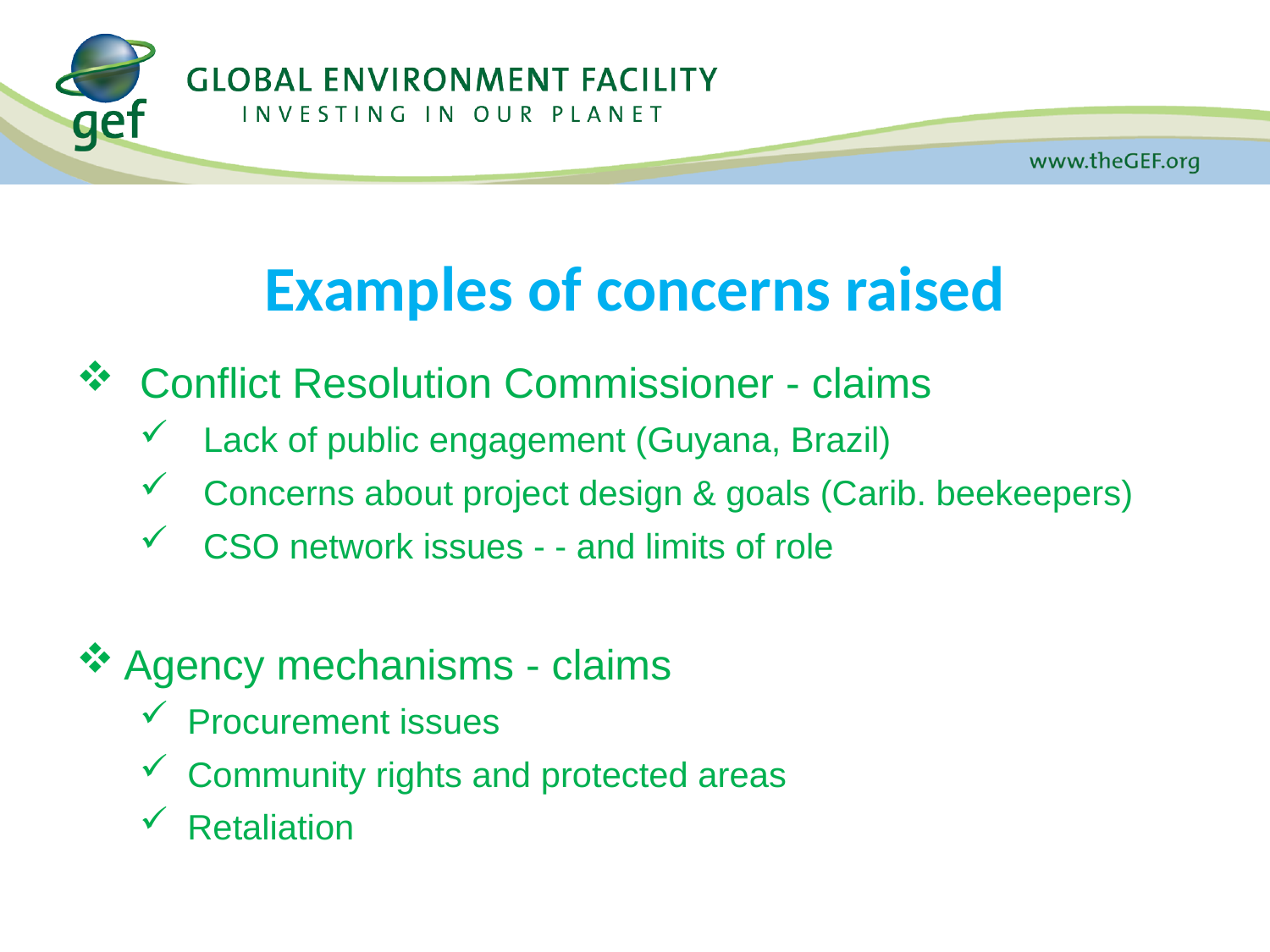

# Examples of concerns raised
Conflict Resolution Commissioner - claims
Lack of public engagement (Guyana, Brazil)
Concerns about project design & goals (Carib. beekeepers)
CSO network issues - - and limits of role

Agency mechanisms - claims
Procurement issues
Community rights and protected areas
Retaliation